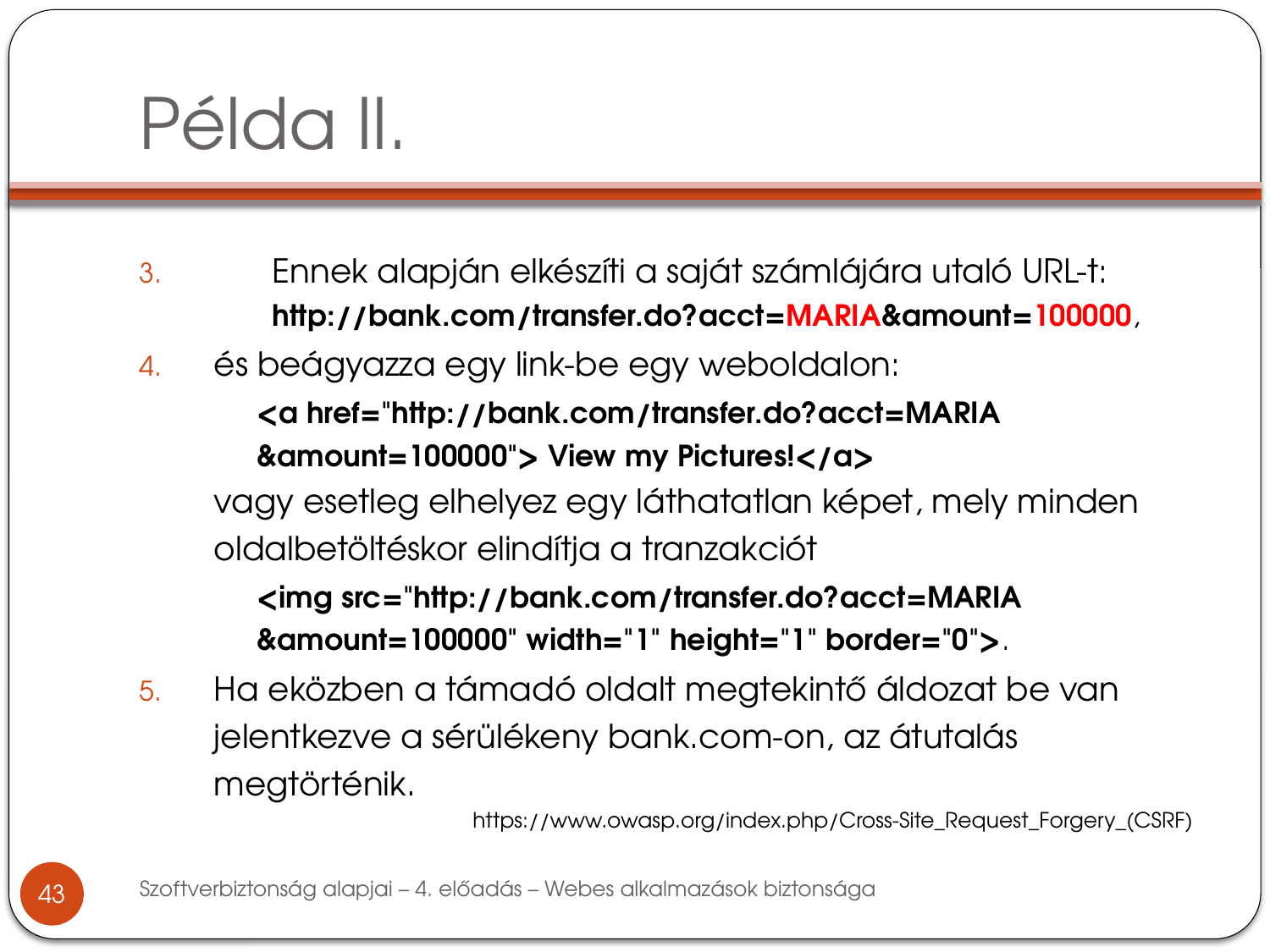

# Példa II.
Ennek alapján elkészíti a saját számlájára utaló URL-t:
http://bank.com/transfer.do?acct=MARIA&amount=100000,
és beágyazza egy link-be egy weboldalon:
	<a href="http://bank.com/transfer.do?acct=MARIA
	&amount=100000"> View my Pictures!</a>
vagy esetleg elhelyez egy láthatatlan képet, mely minden oldalbetöltéskor elindítja a tranzakciót
	<img src="http://bank.com/transfer.do?acct=MARIA
	&amount=100000" width="1" height="1" border="0">.
Ha eközben a támadó oldalt megtekintő áldozat be van jelentkezve a sérülékeny bank.com-on, az átutalás megtörténik.

https://www.owasp.org/index.php/Cross-Site_Request_Forgery_(CSRF)
Szoftverbiztonság alapjai – 4. előadás – Webes alkalmazások biztonsága
43